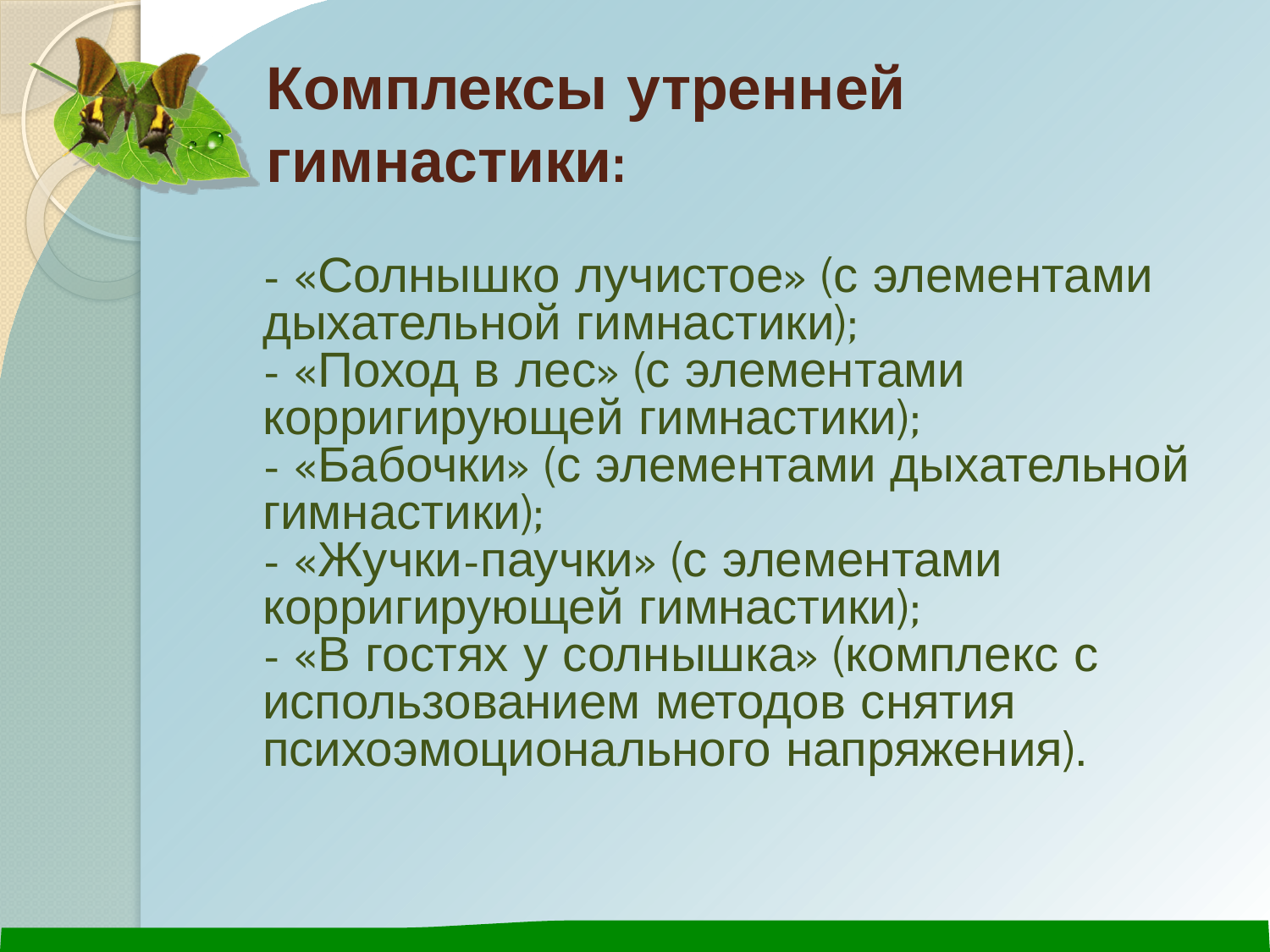

# Комплексы утренней гимнастики:
- «Солнышко лучистое» (с элементами дыхательной гимнастики);
- «Поход в лес» (с элементами корригирующей гимнастики);
- «Бабочки» (с элементами дыхательной гимнастики);
- «Жучки-паучки» (с элементами корригирующей гимнастики);
- «В гостях у солнышка» (комплекс с использованием методов снятия психоэмоционального напряжения).